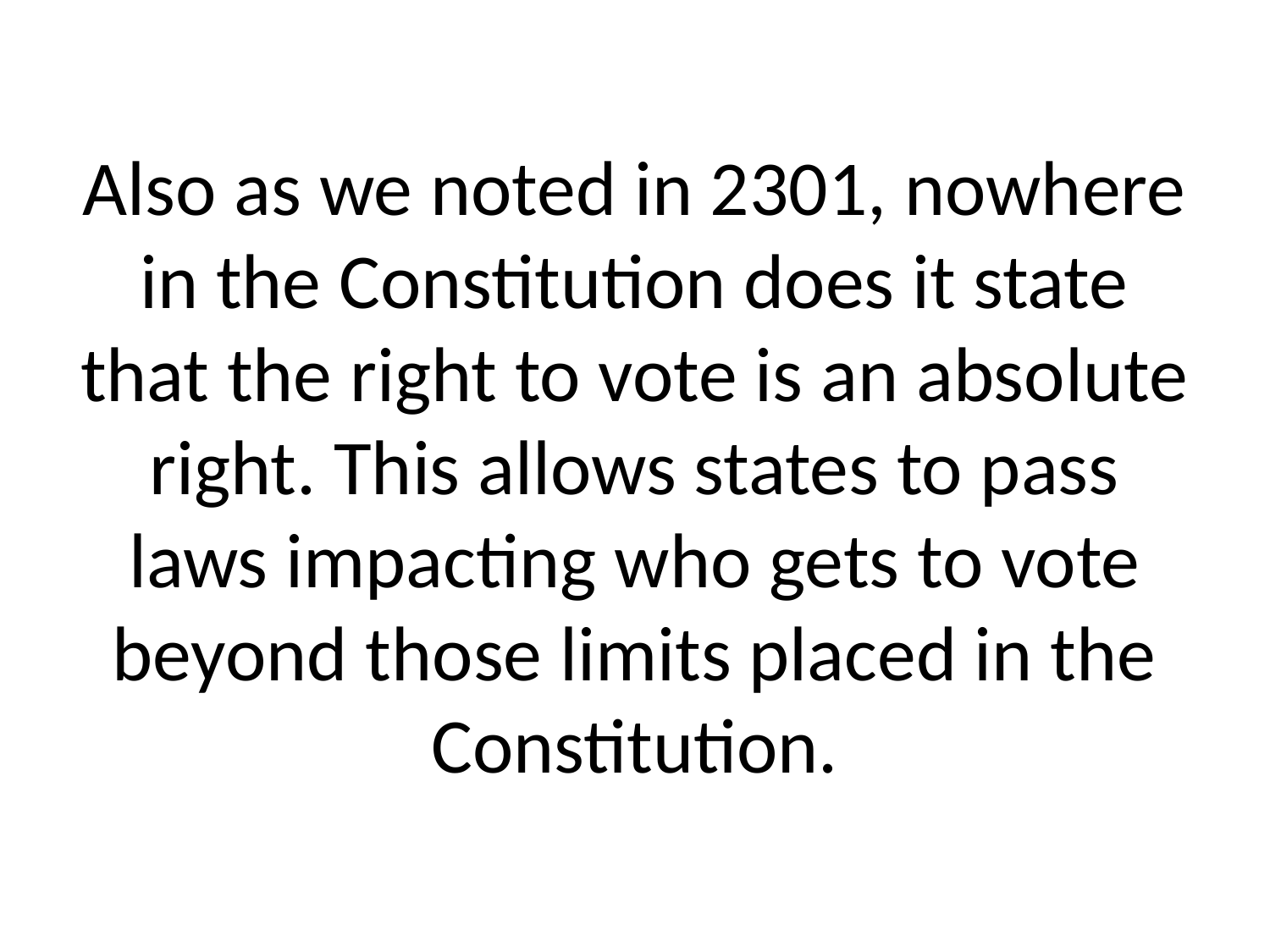

# Also as we noted in 2301, nowhere in the Constitution does it state that the right to vote is an absolute right. This allows states to pass laws impacting who gets to vote beyond those limits placed in the Constitution.